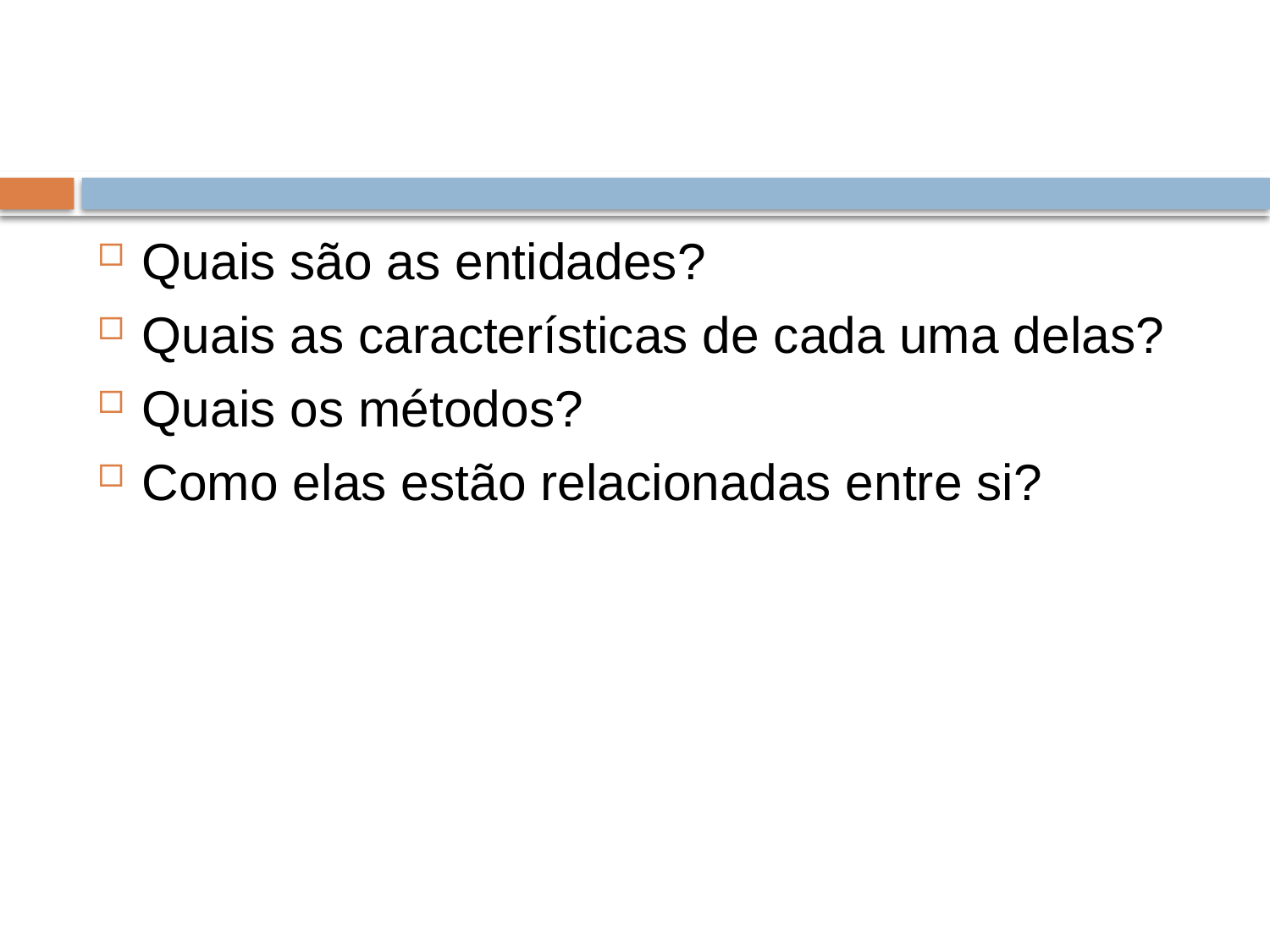

#
Quais são as entidades?
Quais as características de cada uma delas?
Quais os métodos?
Como elas estão relacionadas entre si?